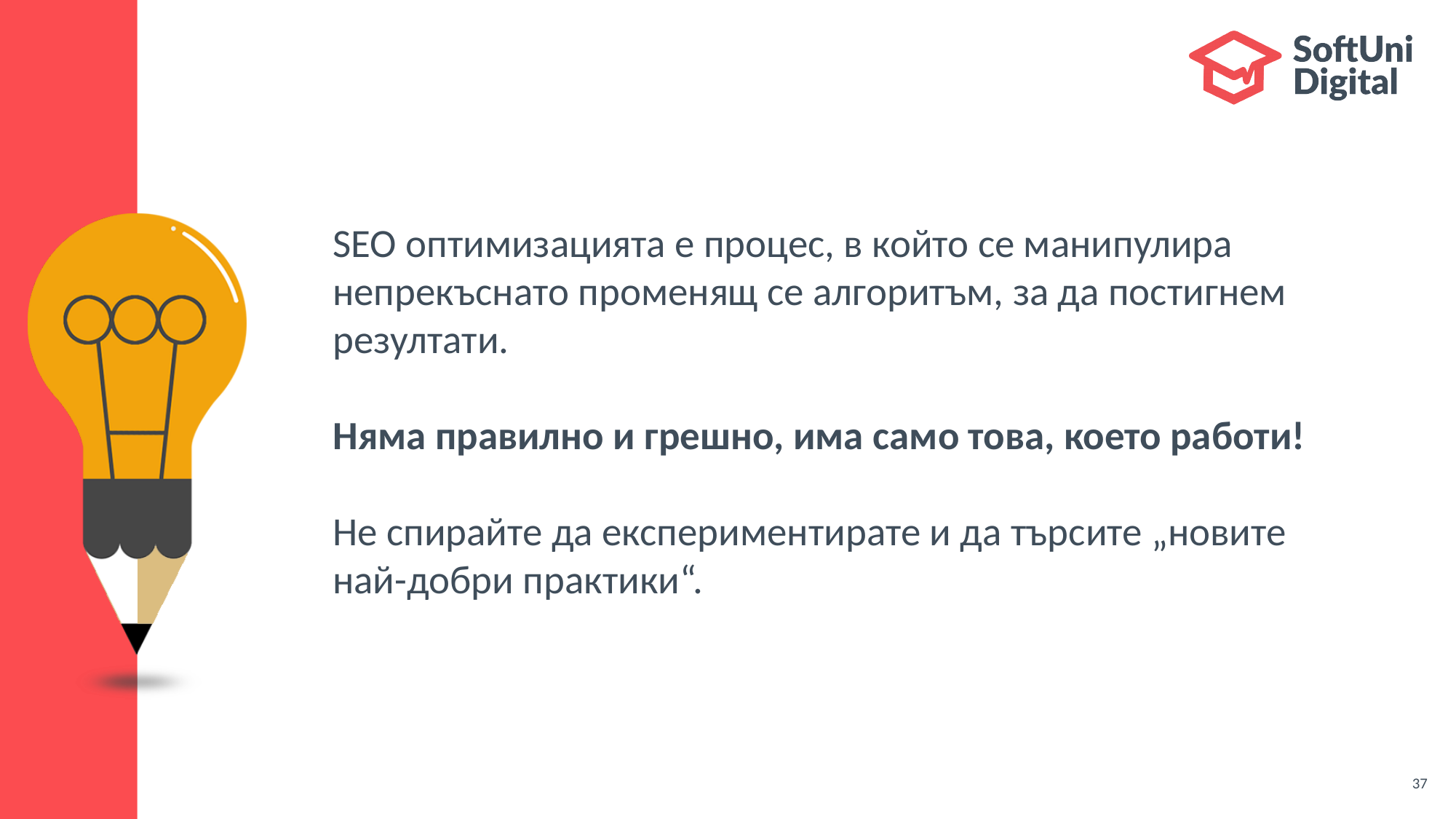

SEO оптимизацията е процес, в който се манипулира непрекъснато променящ се алгоритъм, за да постигнем резултати.

Няма правилно и грешно, има само това, което работи!

Не спирайте да експериментирате и да търсите „новите най-добри практики“.
37